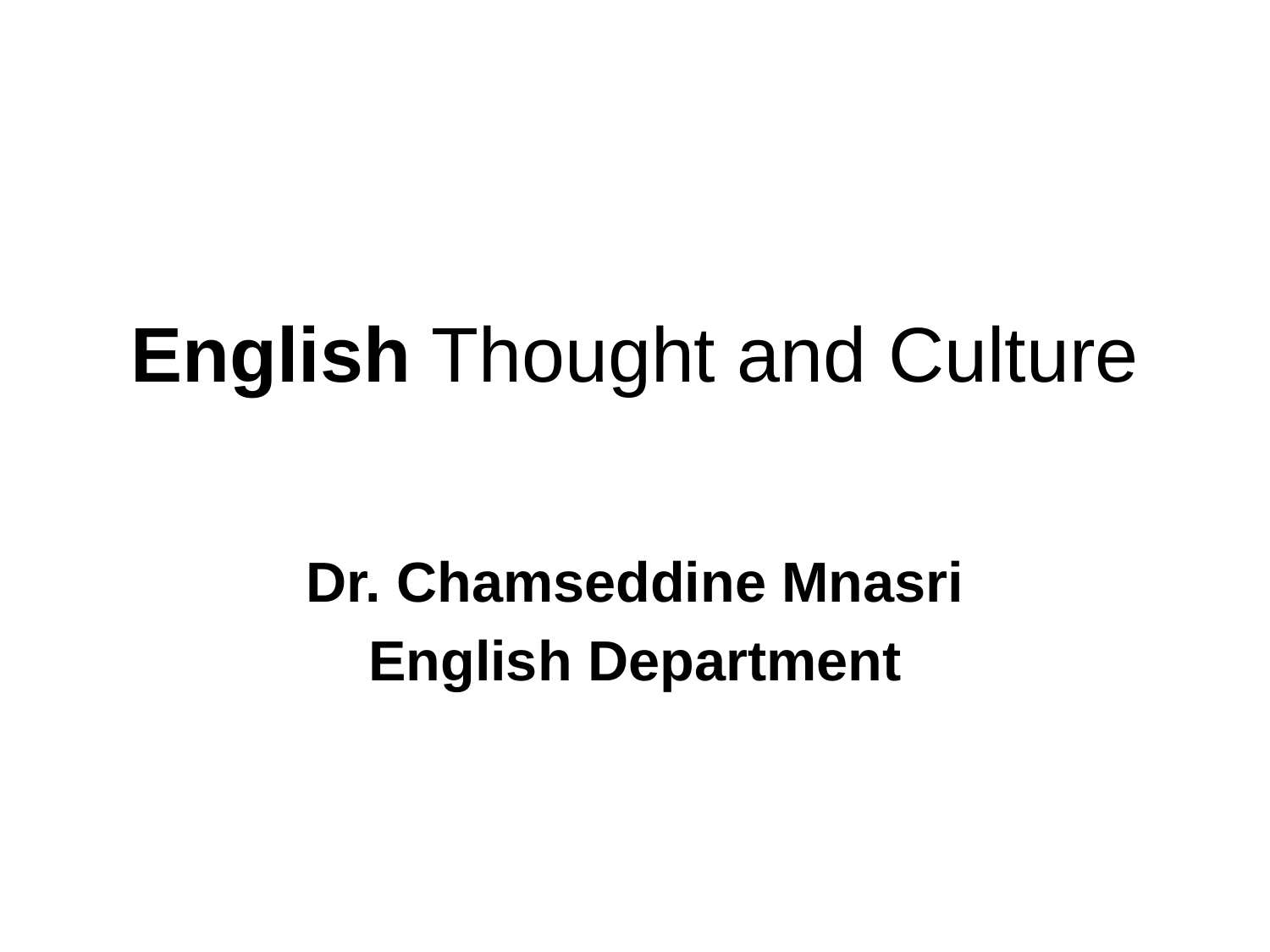

# English Thought and Culture
Dr. Chamseddine Mnasri
English Department